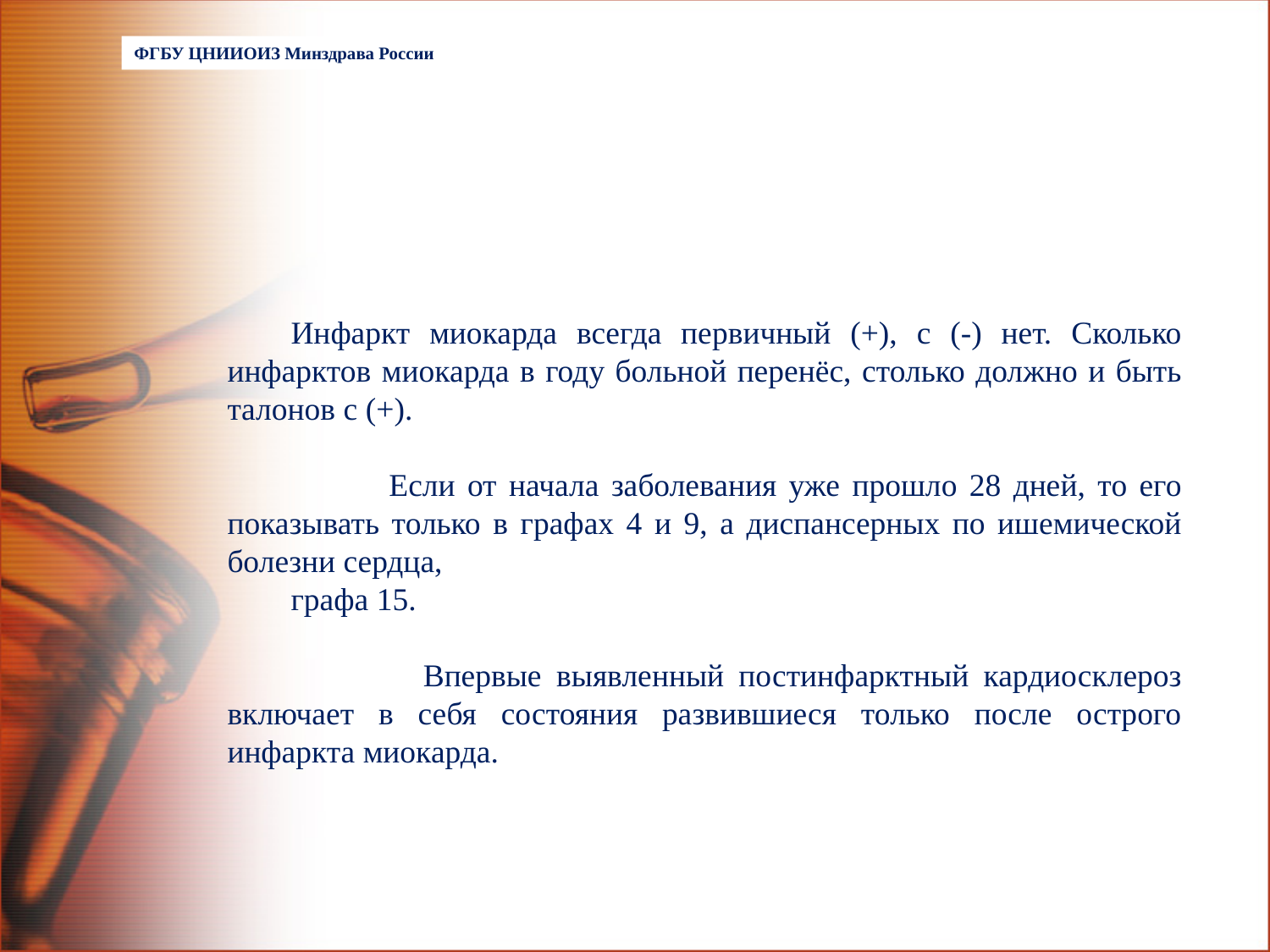

ФГБУ ЦНИИОИЗ Минздрава России
Инфаркт миокарда всегда первичный (+), с (-) нет. Сколько инфарктов миокарда в году больной перенёс, столько должно и быть талонов с (+).

        Если от начала заболевания уже прошло 28 дней, то его показывать только в графах 4 и 9, а диспансерных по ишемической болезни сердца,
графа 15.

         Впервые выявленный постинфарктный кардиосклероз включает в себя состояния развившиеся только после острого инфаркта миокарда.